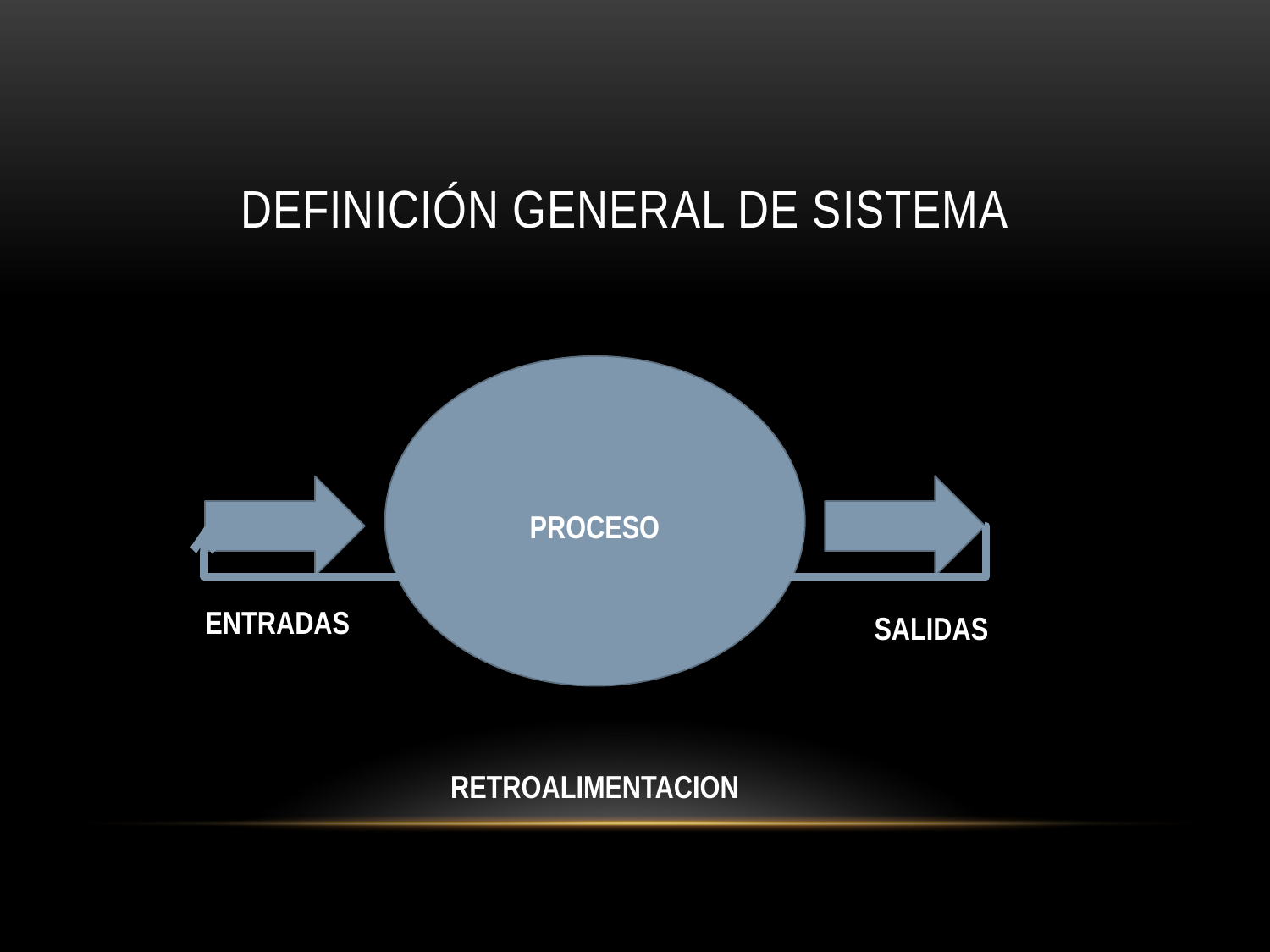

# Definición general de Sistema

PROCESO
ENTRADAS
SALIDAS
RETROALIMENTACION